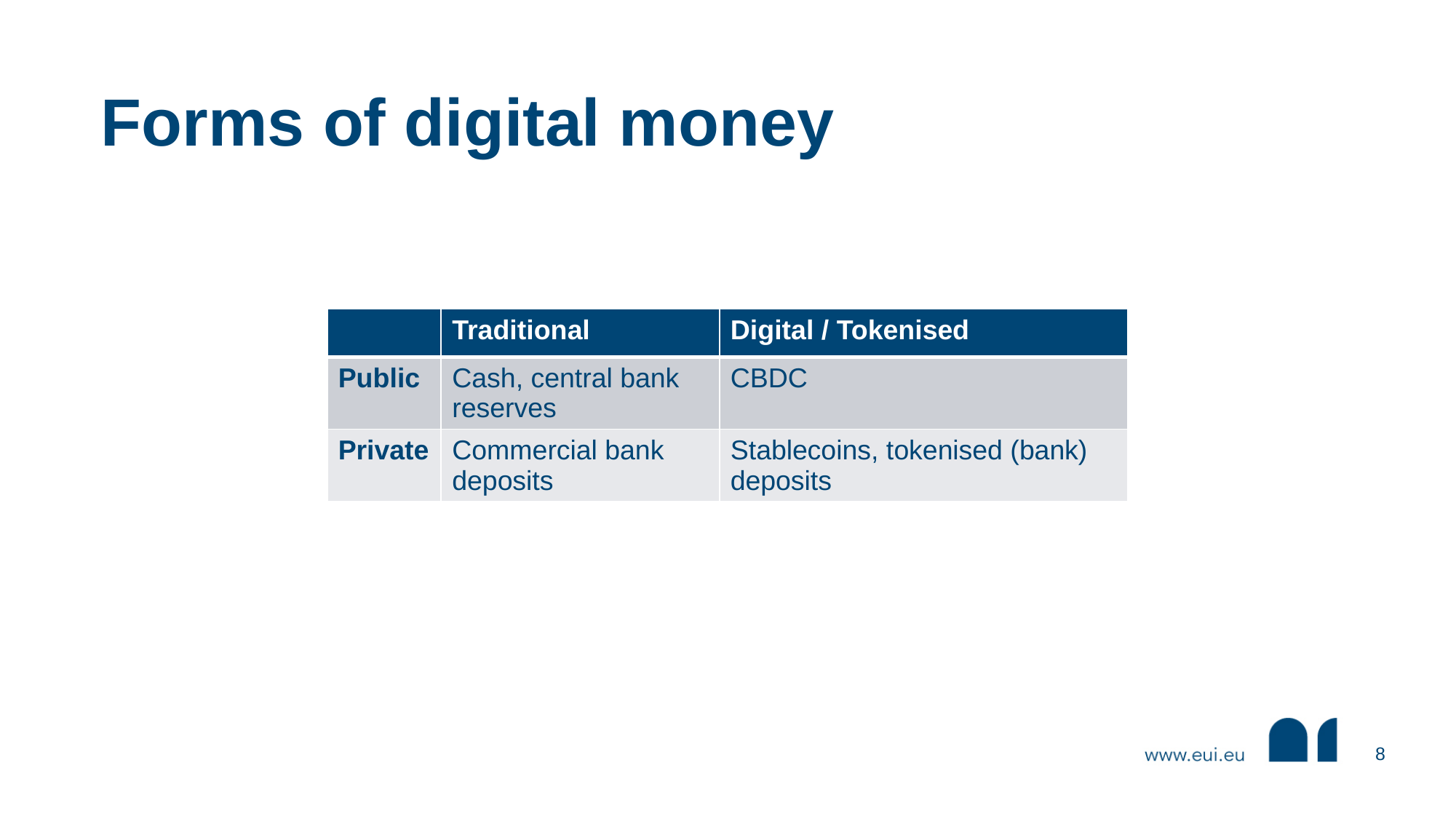

# Forms of digital money
|  | Traditional | Digital / Tokenised |
| --- | --- | --- |
| Public | Cash, central bank reserves | CBDC |
| Private | Commercial bank deposits | Stablecoins, tokenised (bank) deposits |
8